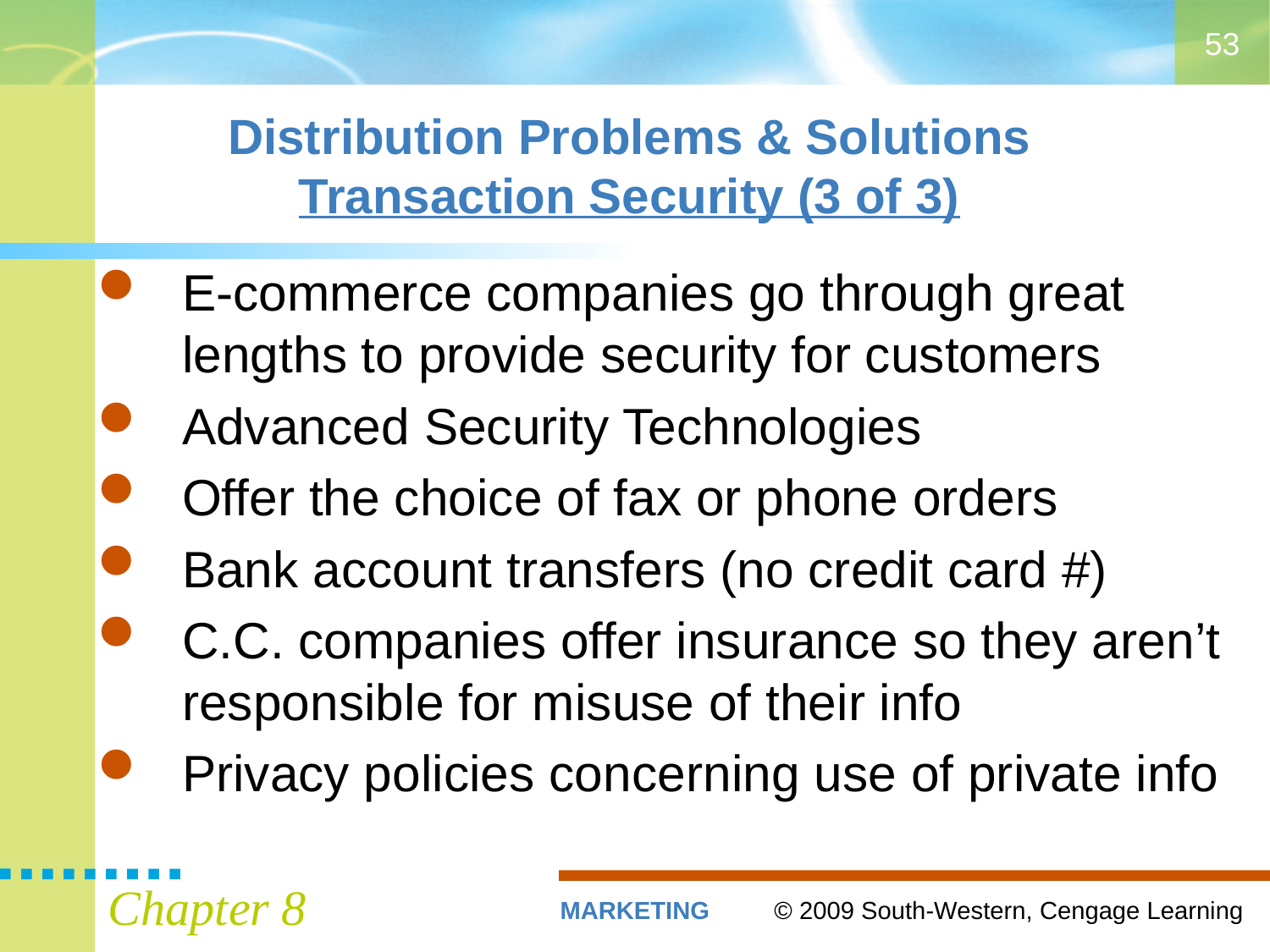

53
# Distribution Problems & Solutions Transaction Security (3 of 3)
E-commerce companies go through great lengths to provide security for customers
Advanced Security Technologies
Offer the choice of fax or phone orders
Bank account transfers (no credit card #)
C.C. companies offer insurance so they aren’t responsible for misuse of their info
Privacy policies concerning use of private info
Chapter 8